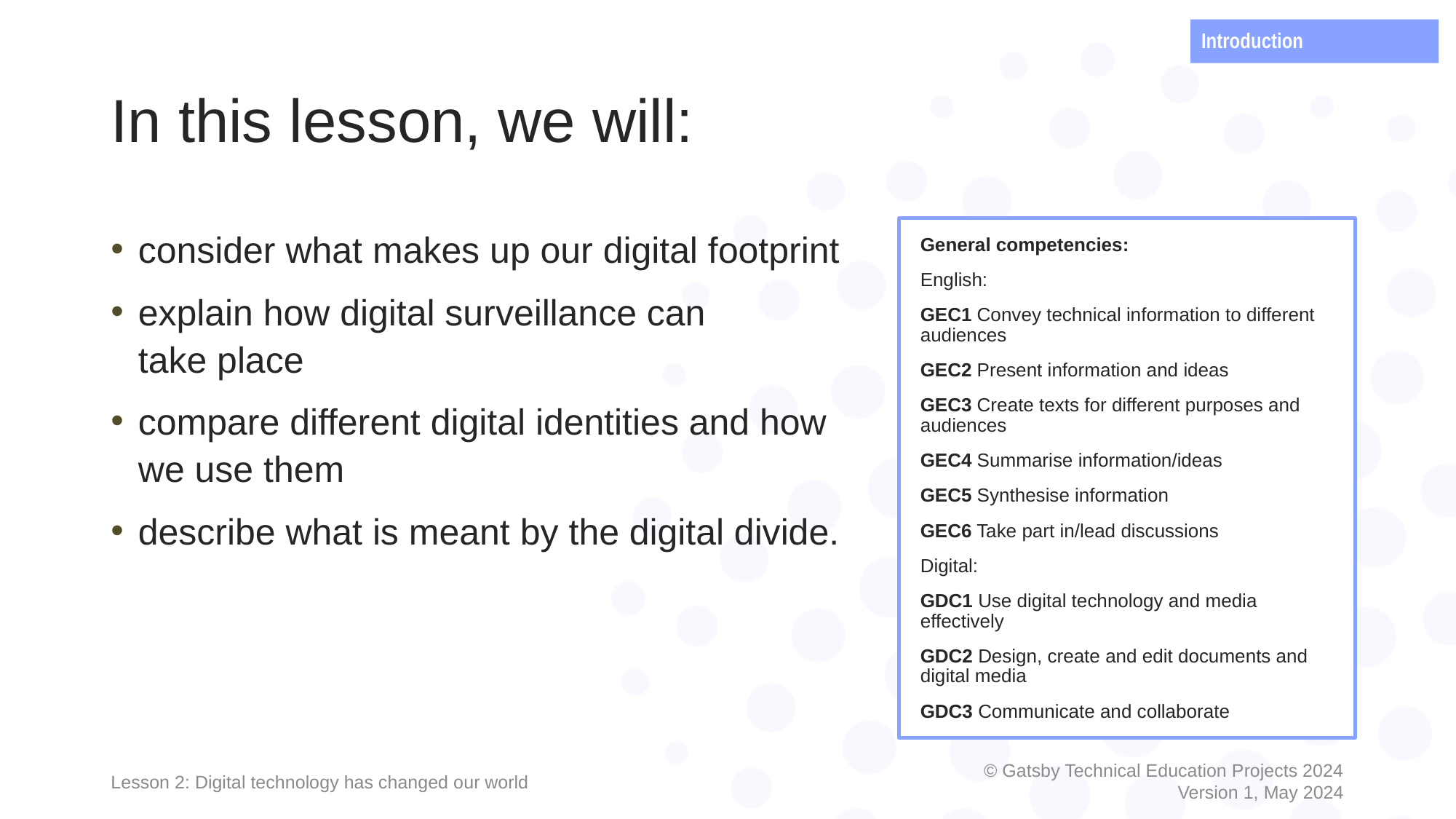

Introduction
# In this lesson, we will:
consider what makes up our digital footprint
explain how digital surveillance can
take place
compare different digital identities and how we use them
describe what is meant by the digital divide.
General competencies:
English:
GEC1 Convey technical information to different audiences
GEC2 Present information and ideas
GEC3 Create texts for different purposes and audiences
GEC4 Summarise information/ideas
GEC5 Synthesise information
GEC6 Take part in/lead discussions
Digital:
GDC1 Use digital technology and media effectively
GDC2 Design, create and edit documents and digital media
GDC3 Communicate and collaborate
Lesson 2: Digital technology has changed our world